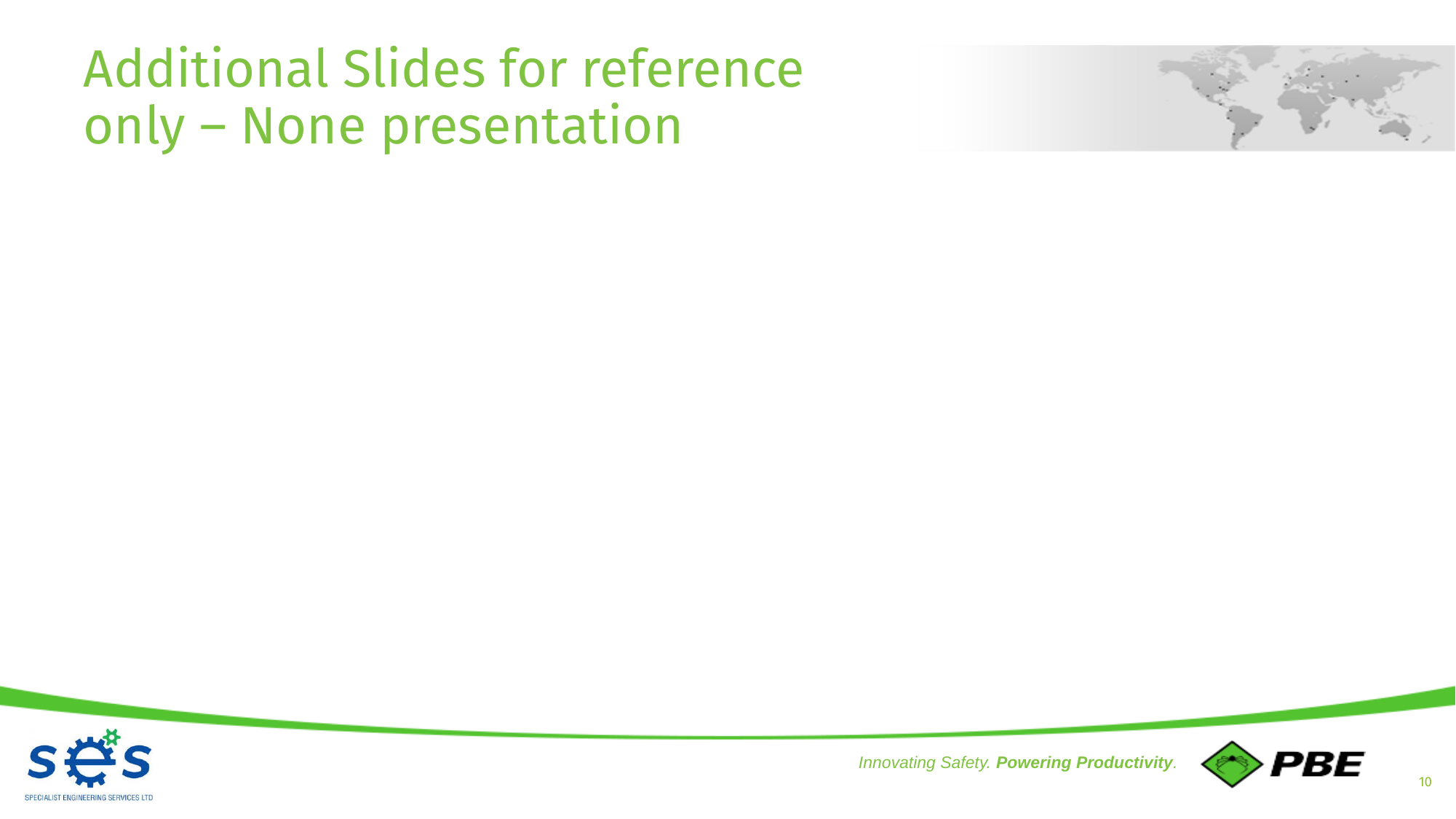

# Additional Slides for reference only – None presentation
10